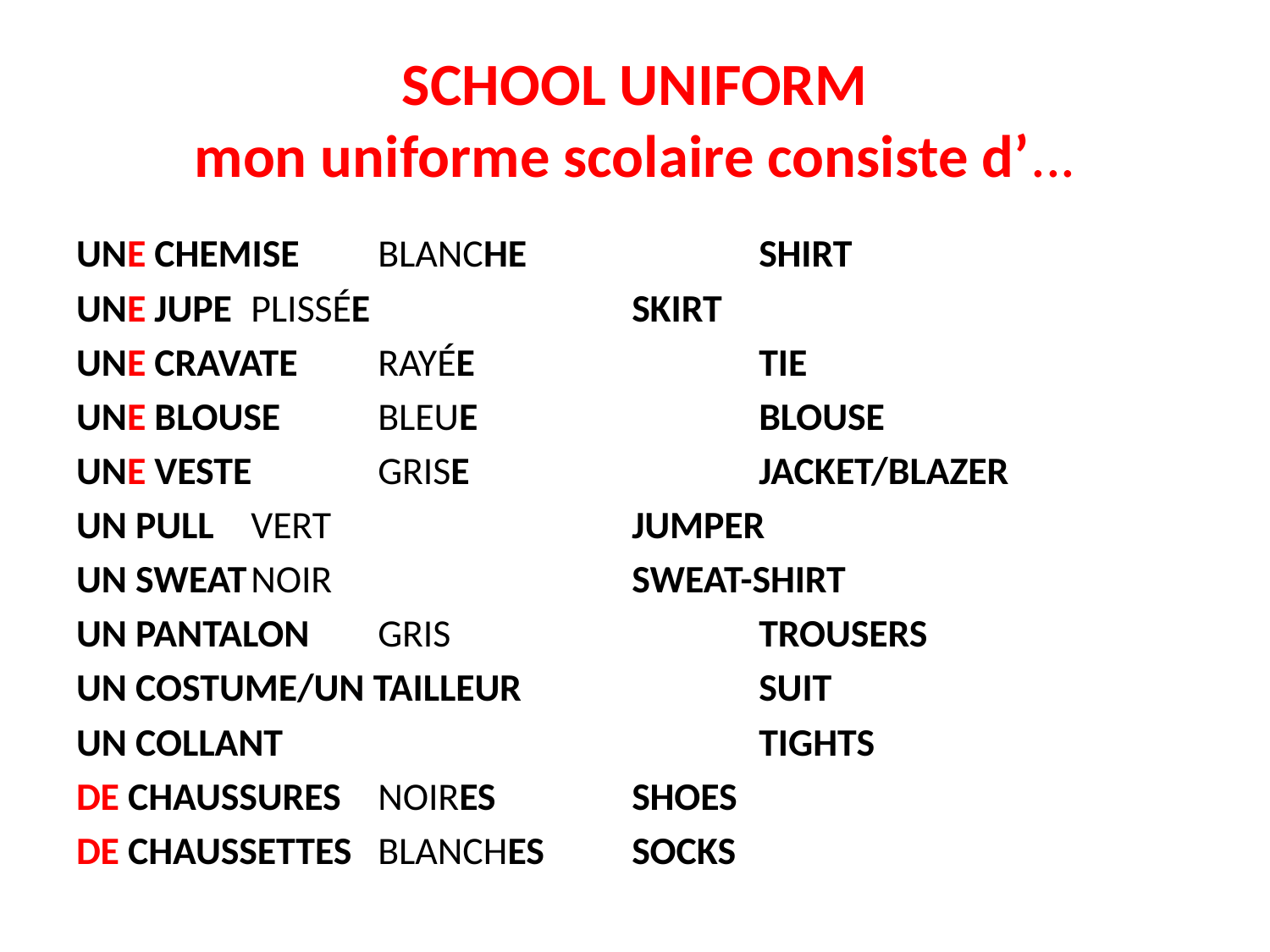

# SCHOOL UNIFORM mon uniforme scolaire consiste d’...
UNE CHEMISE	BLANCHE		SHIRT
UNE JUPE	PLISSÉE			SKIRT
UNE CRAVATE	RAYÉE			TIE
UNE BLOUSE	BLEUE			BLOUSE
UNE VESTE	GRISE			JACKET/BLAZER
UN PULL	VERT			JUMPER
UN SWEAT	NOIR			SWEAT-SHIRT
UN PANTALON	GRIS			TROUSERS
UN COSTUME/UN TAILLEUR		SUIT
UN COLLANT				TIGHTS
DE CHAUSSURES	NOIRES		SHOES
DE CHAUSSETTES	BLANCHES	SOCKS